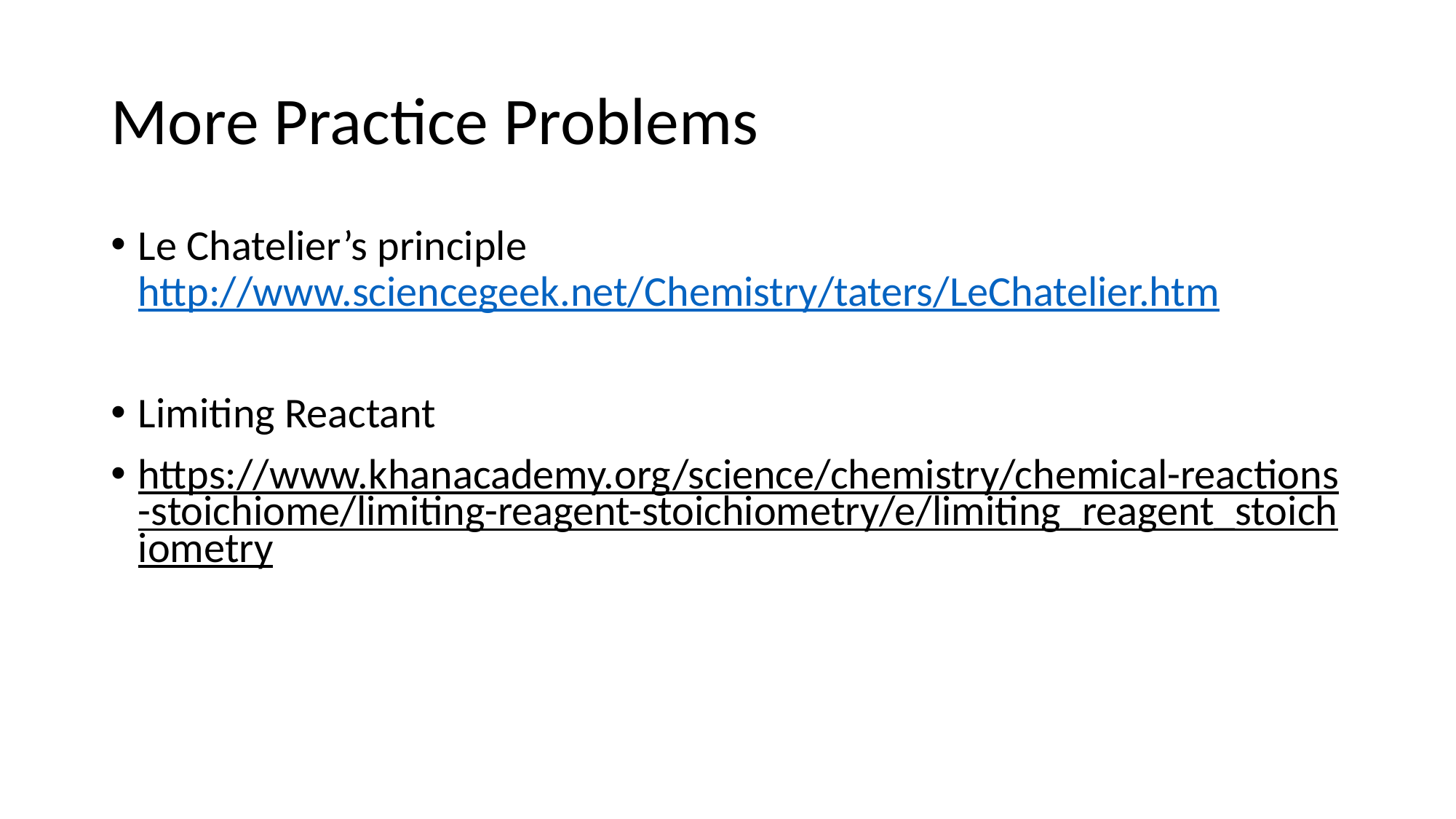

# More Practice Problems
Le Chatelier’s principle http://www.sciencegeek.net/Chemistry/taters/LeChatelier.htm

Limiting Reactant
https://www.khanacademy.org/science/chemistry/chemical-reactions-stoichiome/limiting-reagent-stoichiometry/e/limiting_reagent_stoichiometry